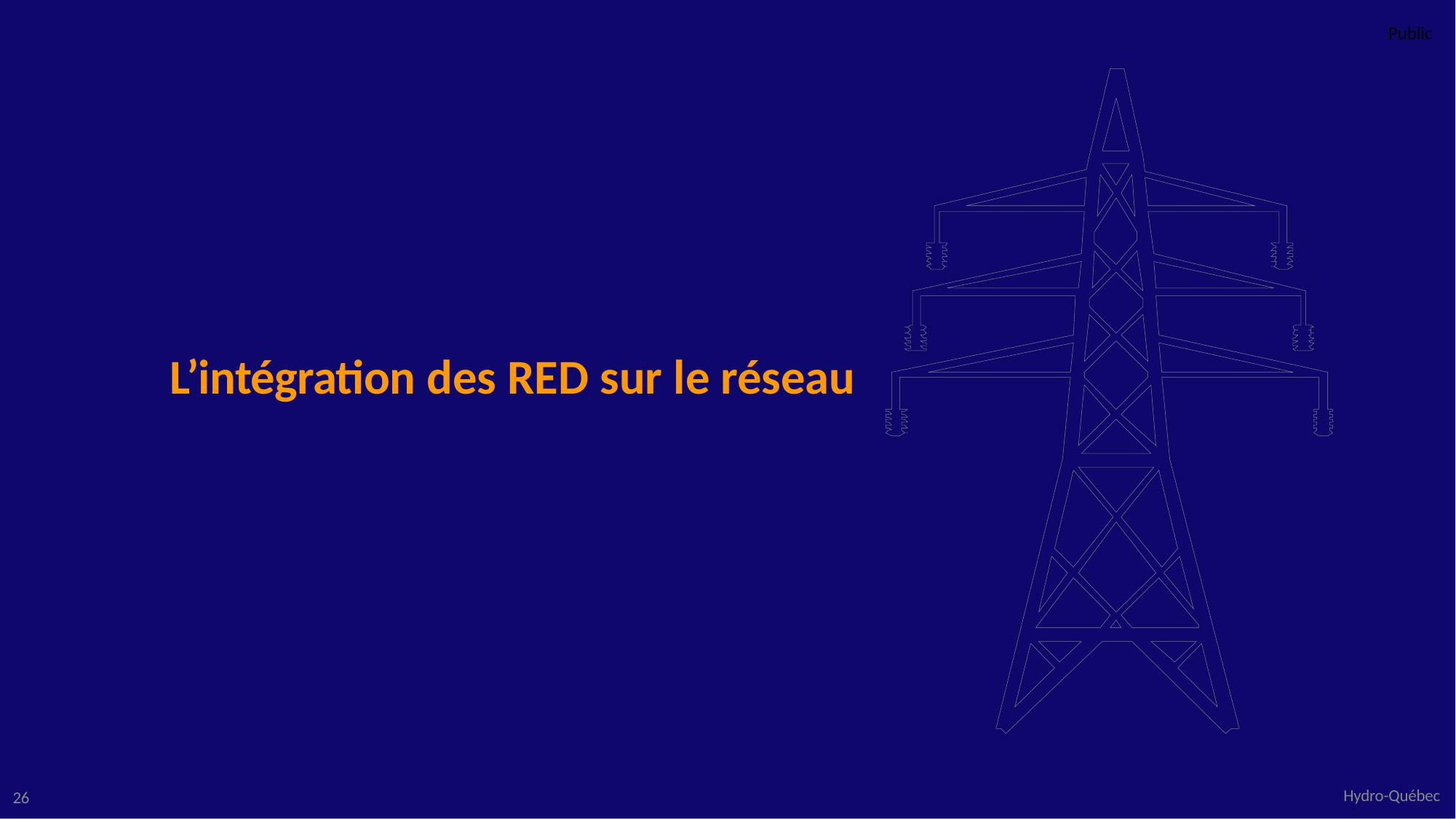

Public

# L’intégration des RED sur le réseau
Hydro-Québec
26